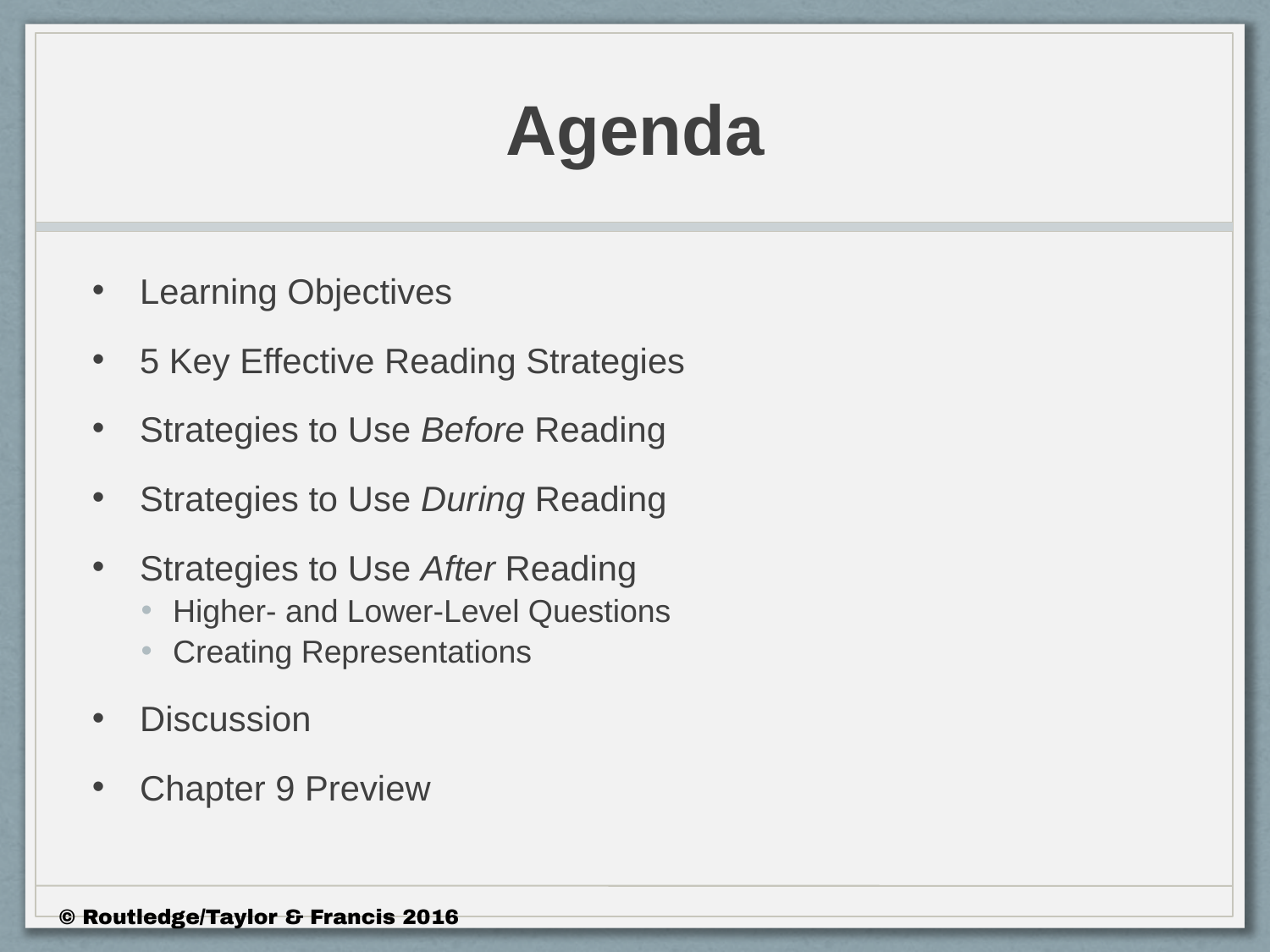

# Agenda
Learning Objectives
5 Key Effective Reading Strategies
Strategies to Use Before Reading
Strategies to Use During Reading
Strategies to Use After Reading
Higher- and Lower-Level Questions
Creating Representations
Discussion
Chapter 9 Preview
© Routledge/Taylor & Francis 2016